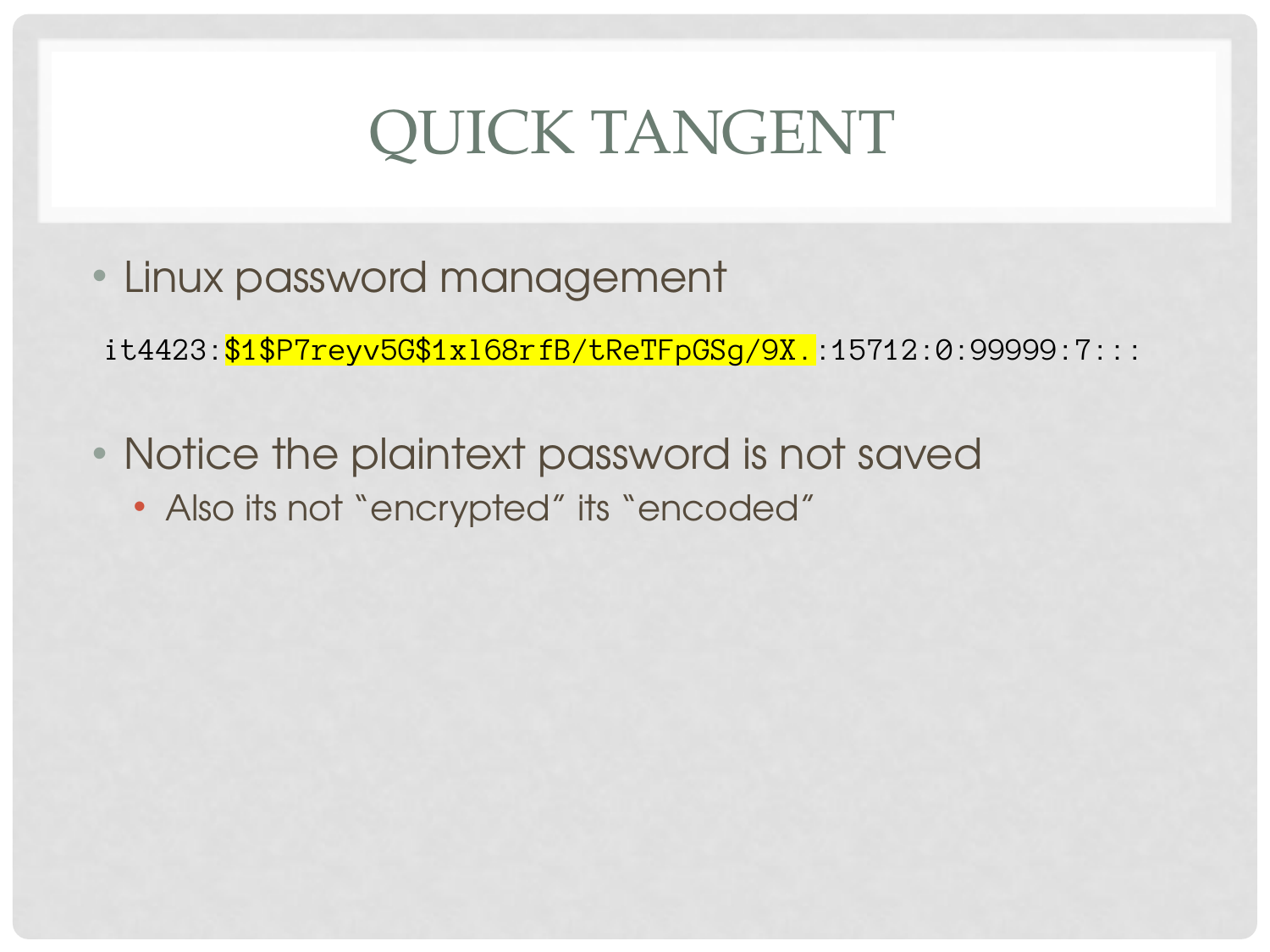

# Quick tangent
Linux password management

Notice the plaintext password is not saved
Also its not “encrypted” its “encoded”
it4423:$1$P7reyv5G$1xl68rfB/tReTFpGSg/9X.:15712:0:99999:7:::